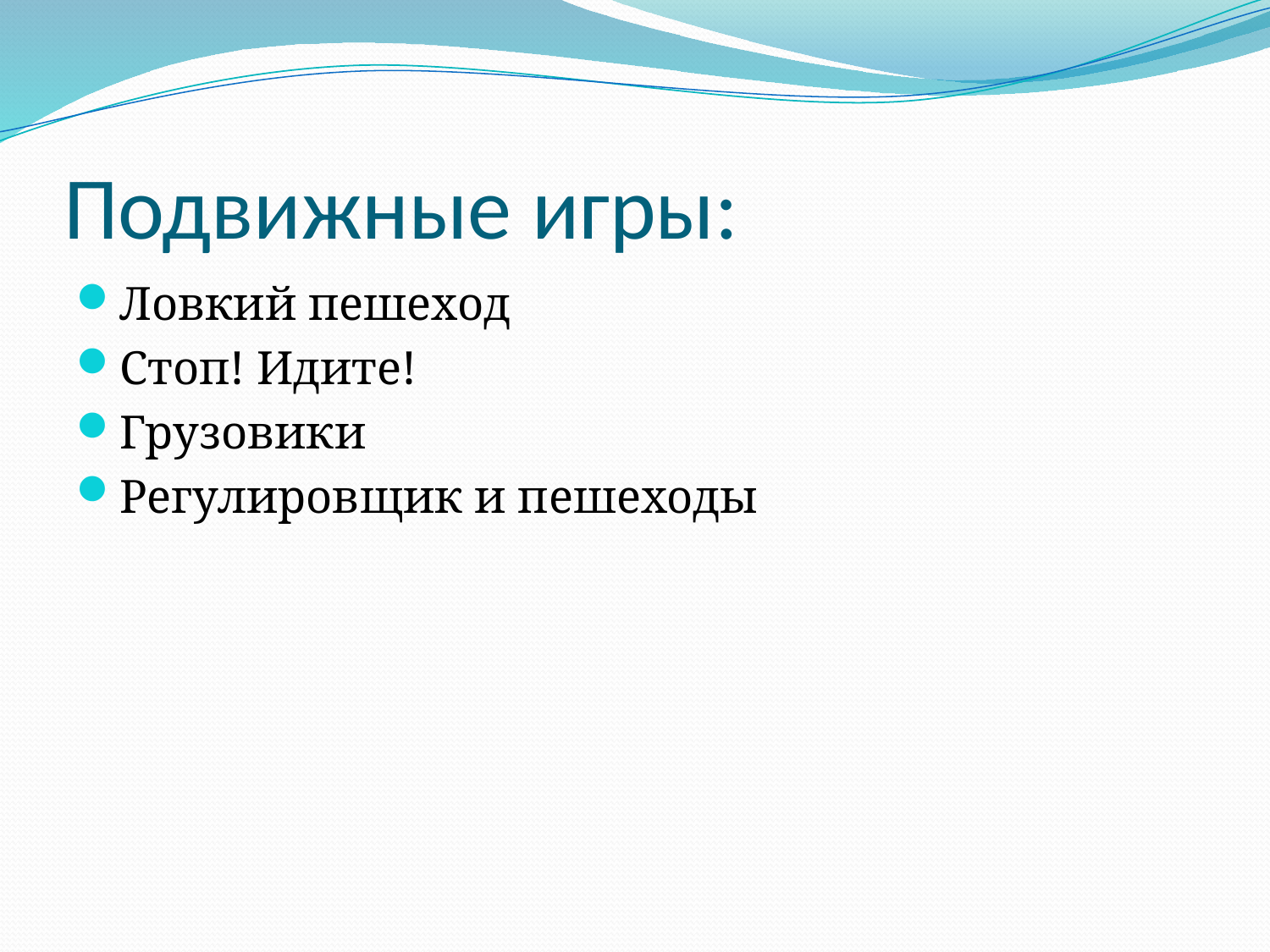

# Подвижные игры:
Ловкий пешеход
Стоп! Идите!
Грузовики
Регулировщик и пешеходы